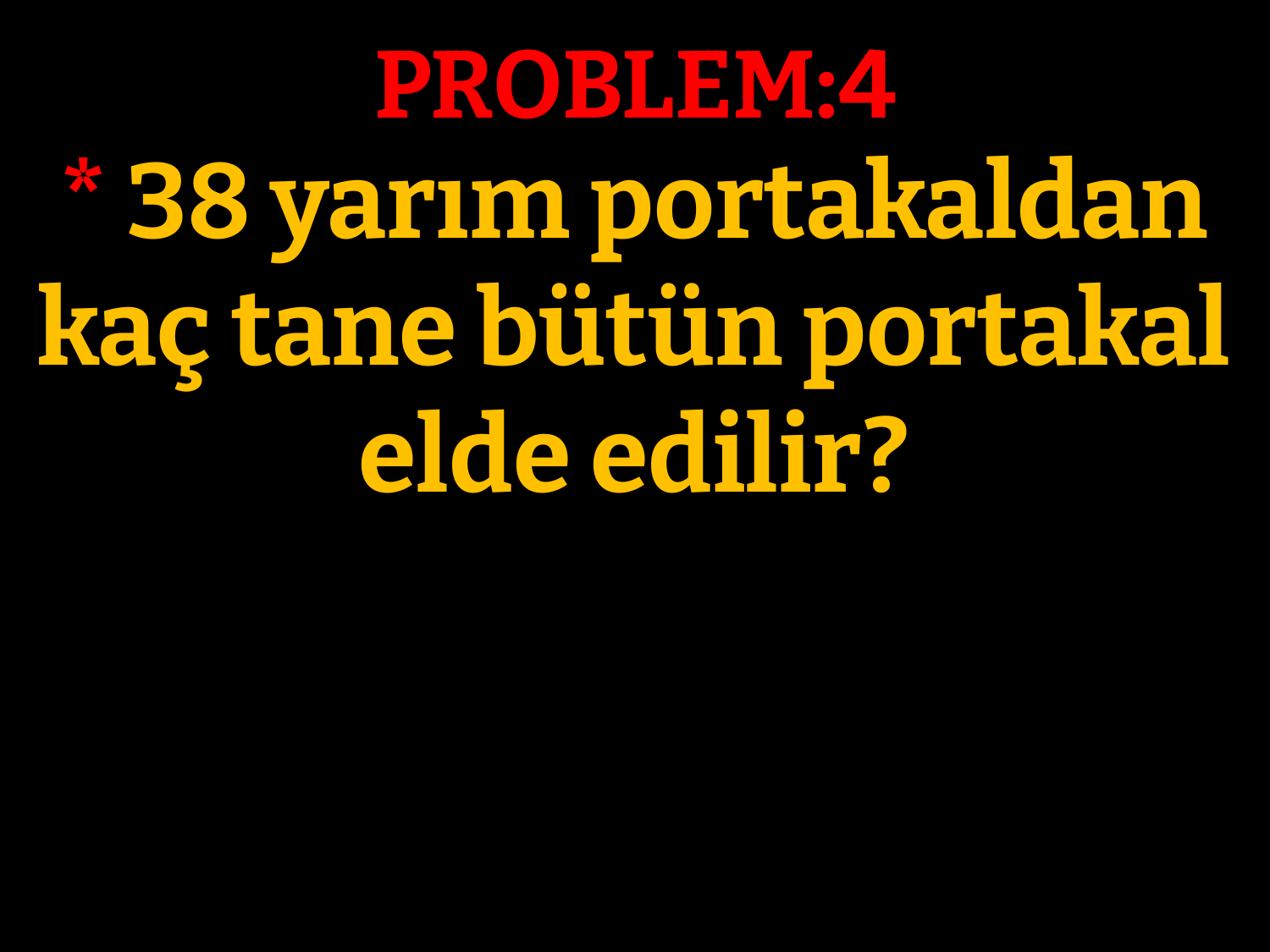

PROBLEM:4
* 38 yarım portakaldan kaç tane bütün portakal elde edilir?